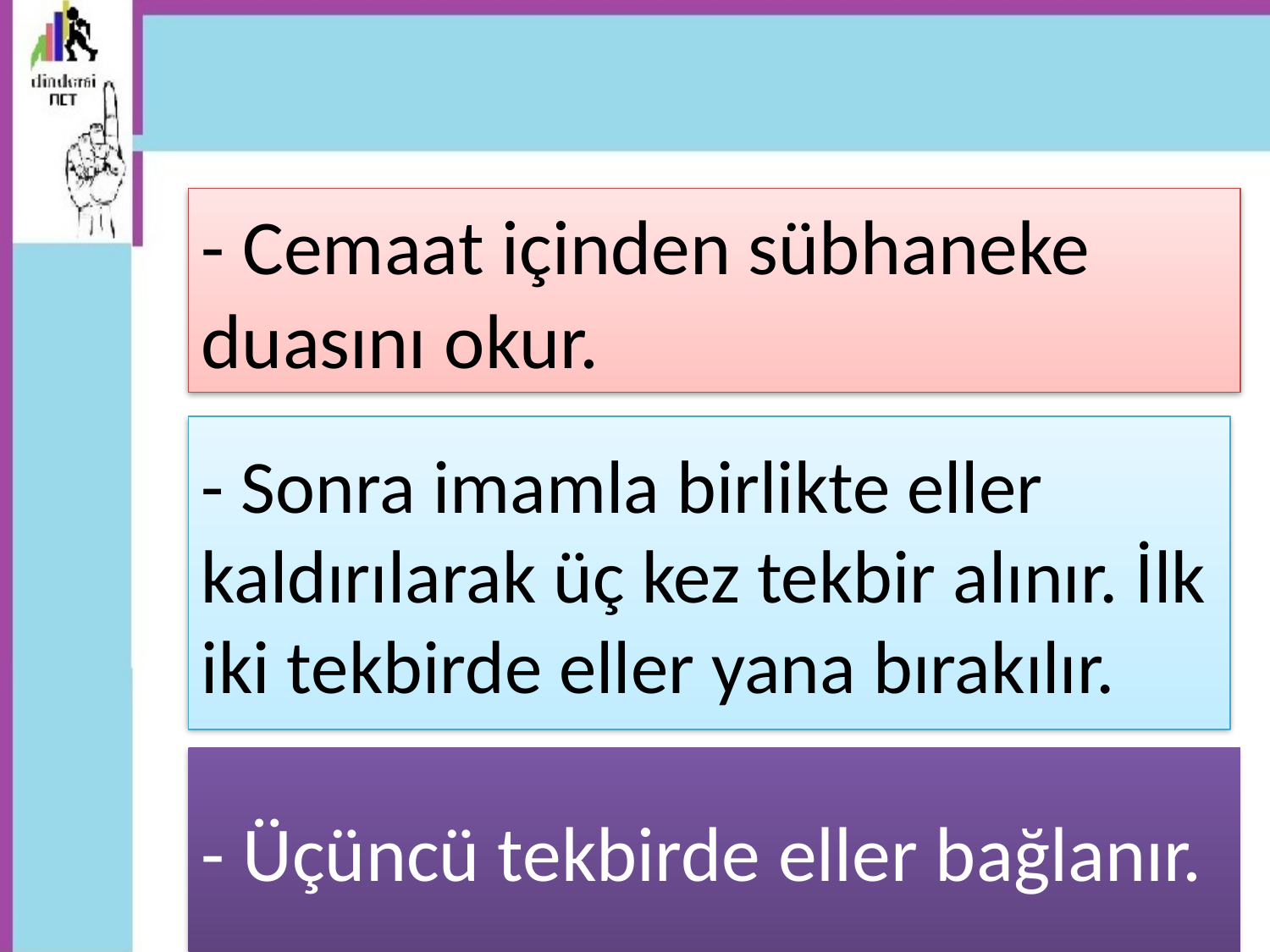

- Cemaat içinden sübhaneke duasını okur.
# - Sonra imamla birlikte eller kaldırılarak üç kez tekbir alınır. İlk iki tekbirde eller yana bırakılır.
- Üçüncü tekbirde eller bağlanır.